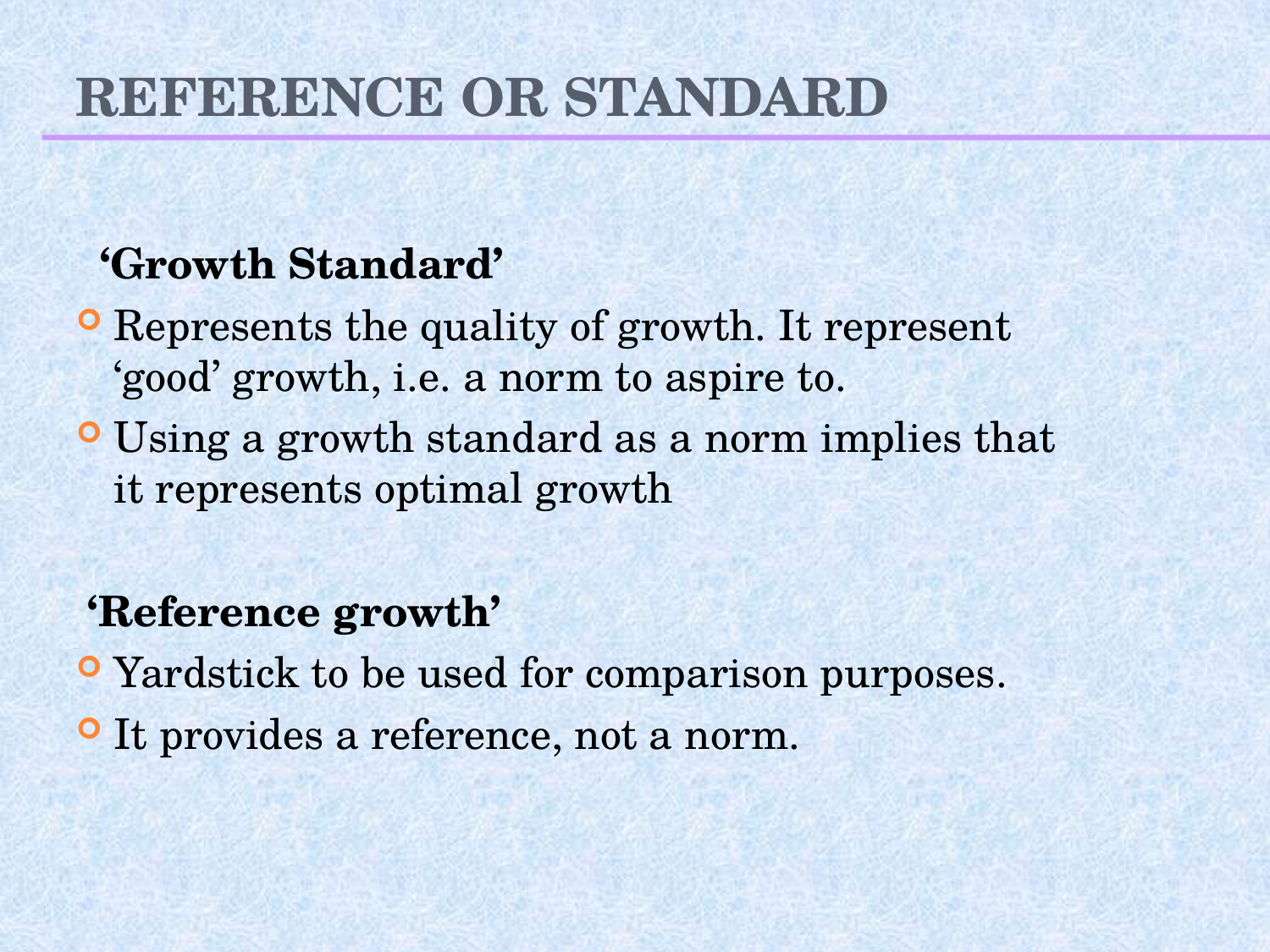

# REFERENCE OR STANDARD

  ‘Growth Standard’
Represents the quality of growth. It represent ‘good’ growth, i.e. a norm to aspire to.
Using a growth standard as a norm implies that it represents optimal growth

 ‘Reference growth’
Yardstick to be used for comparison purposes.
It provides a reference, not a norm.